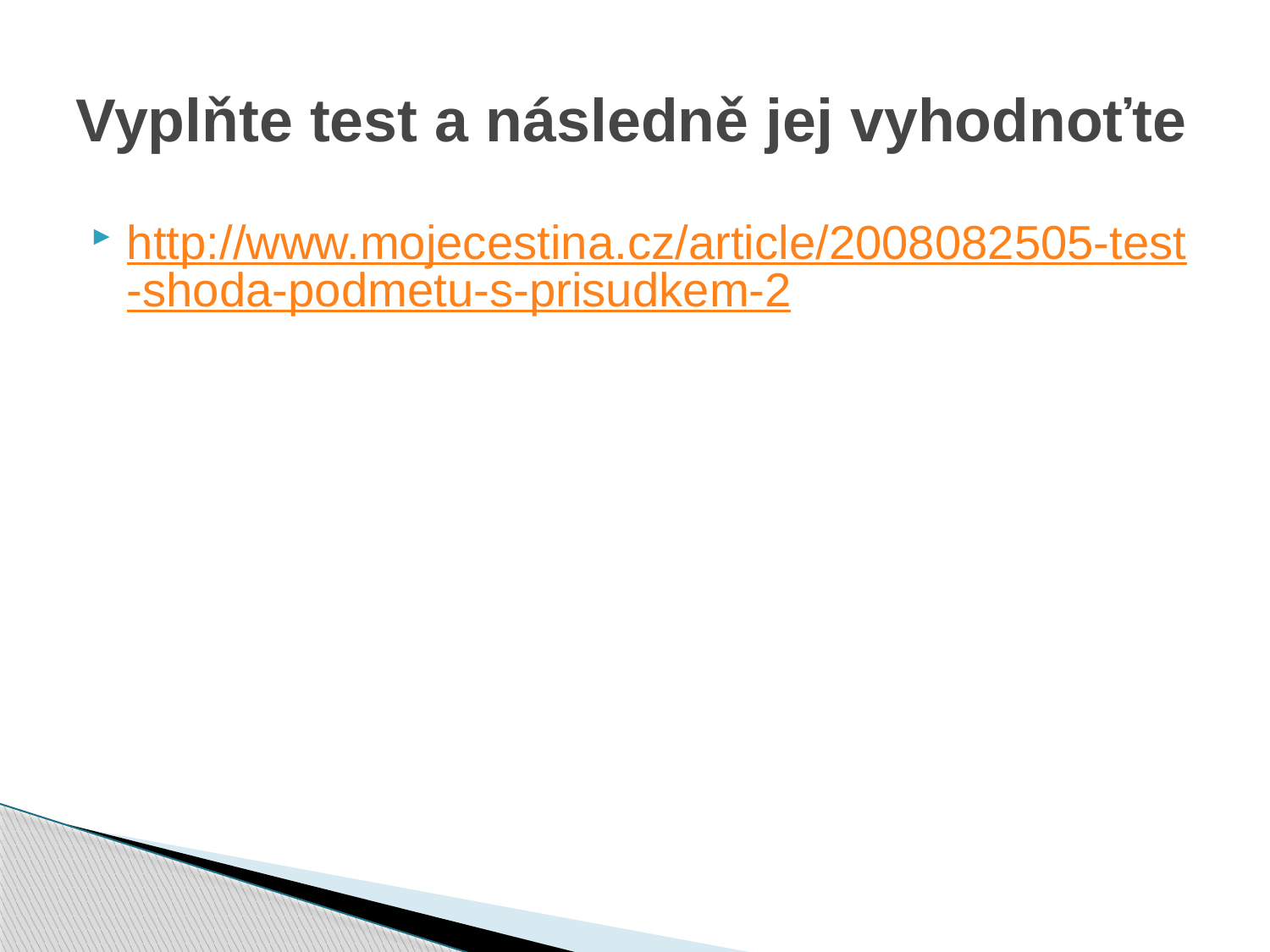

# Vyplňte test a následně jej vyhodnoťte
http://www.mojecestina.cz/article/2008082505-test-shoda-podmetu-s-prisudkem-2